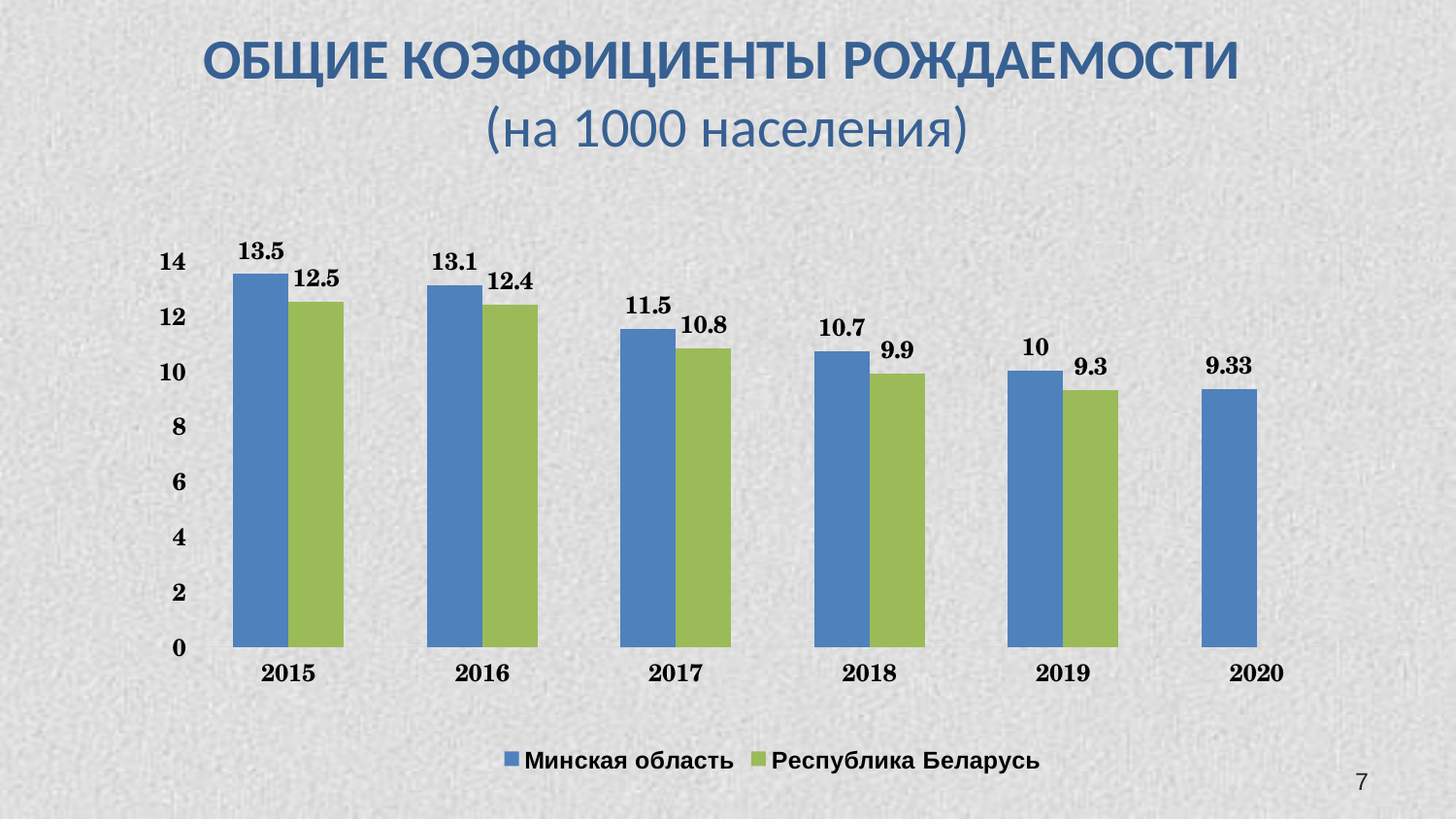

# ОБЩИЕ КОЭФФИЦИЕНТЫ РОЖДАЕМОСТИ (на 1000 населения)

### Chart

| Category | Минская область | Республика Беларусь |
|---|---|---|
| 2015 | 13.5 | 12.5 |
| 2016 | 13.1 | 12.4 |
| 2017 | 11.5 | 10.8 |
| 2018 | 10.7 | 9.9 |
| 2019 | 10.0 | 9.3 |
| 2020 | 9.33 | None |
7